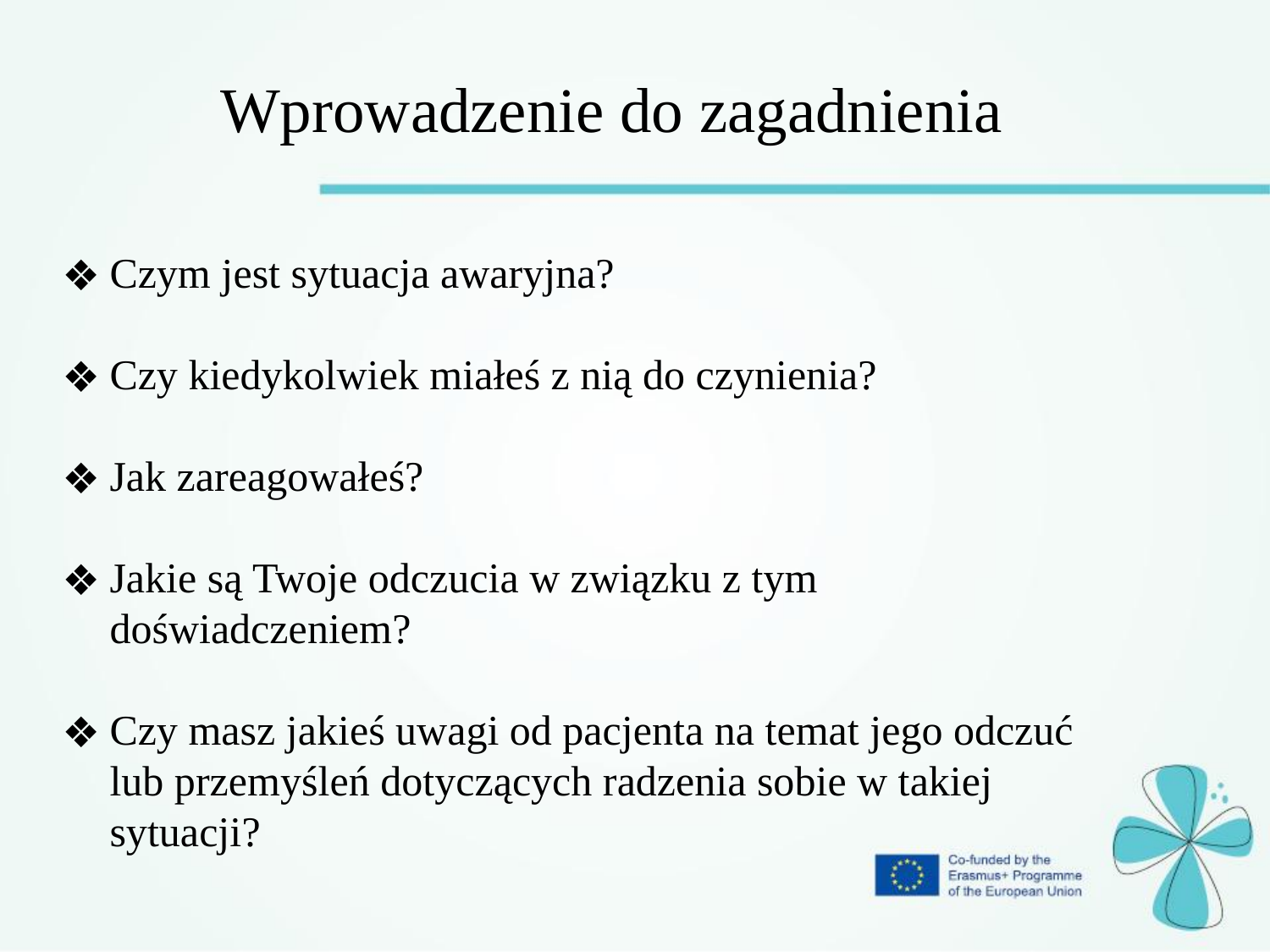

Wprowadzenie do zagadnienia
Czym jest sytuacja awaryjna?

Czy kiedykolwiek miałeś z nią do czynienia?

Jak zareagowałeś?

Jakie są Twoje odczucia w związku z tym doświadczeniem?

Czy masz jakieś uwagi od pacjenta na temat jego odczuć lub przemyśleń dotyczących radzenia sobie w takiej sytuacji?